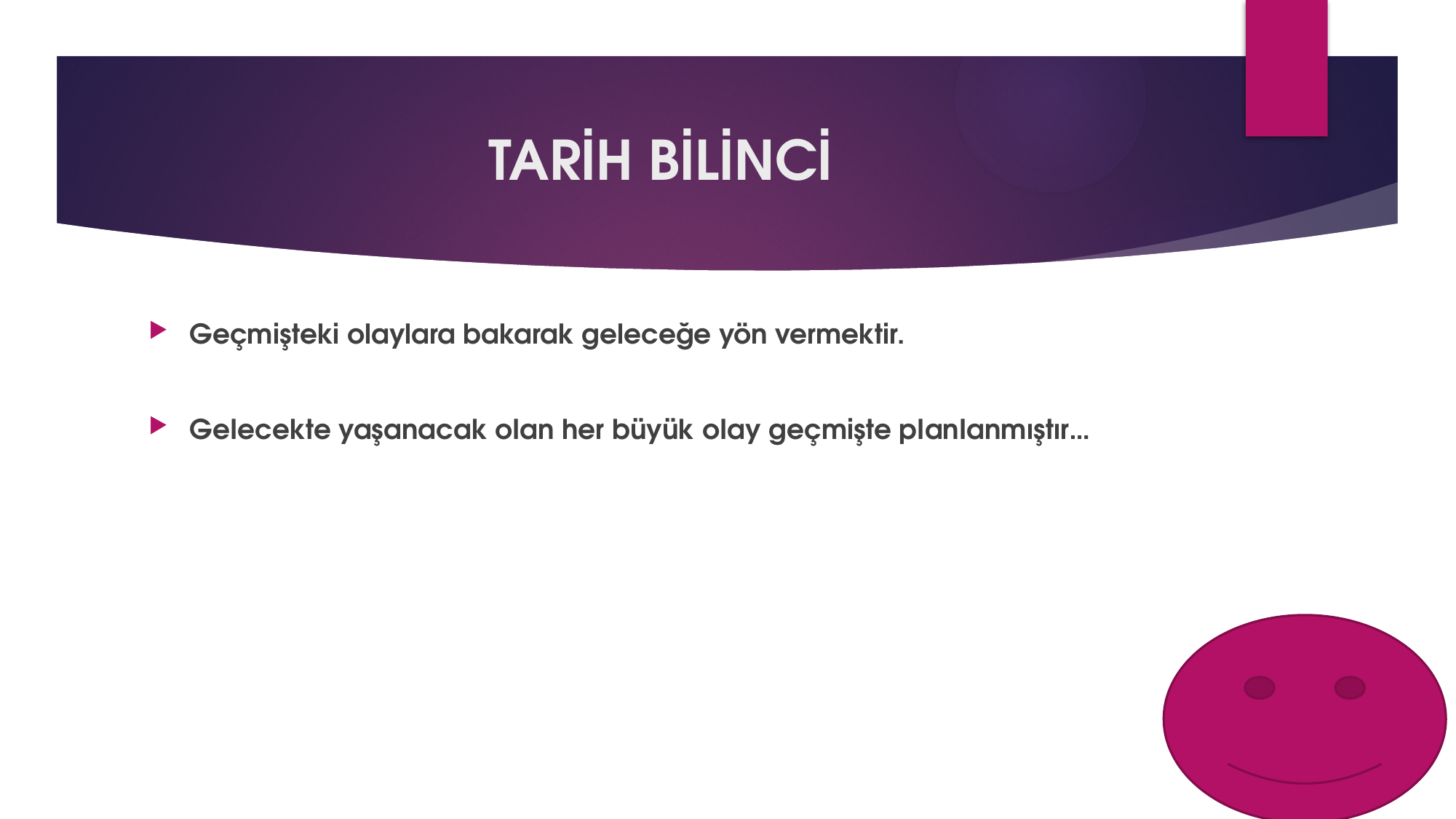

# TARİH BİLİNCİ
Geçmişteki olaylara bakarak geleceğe yön vermektir.

GeIecekte yaşanacak oIan her büyük oIay geçmişte pIanIanmıştır…